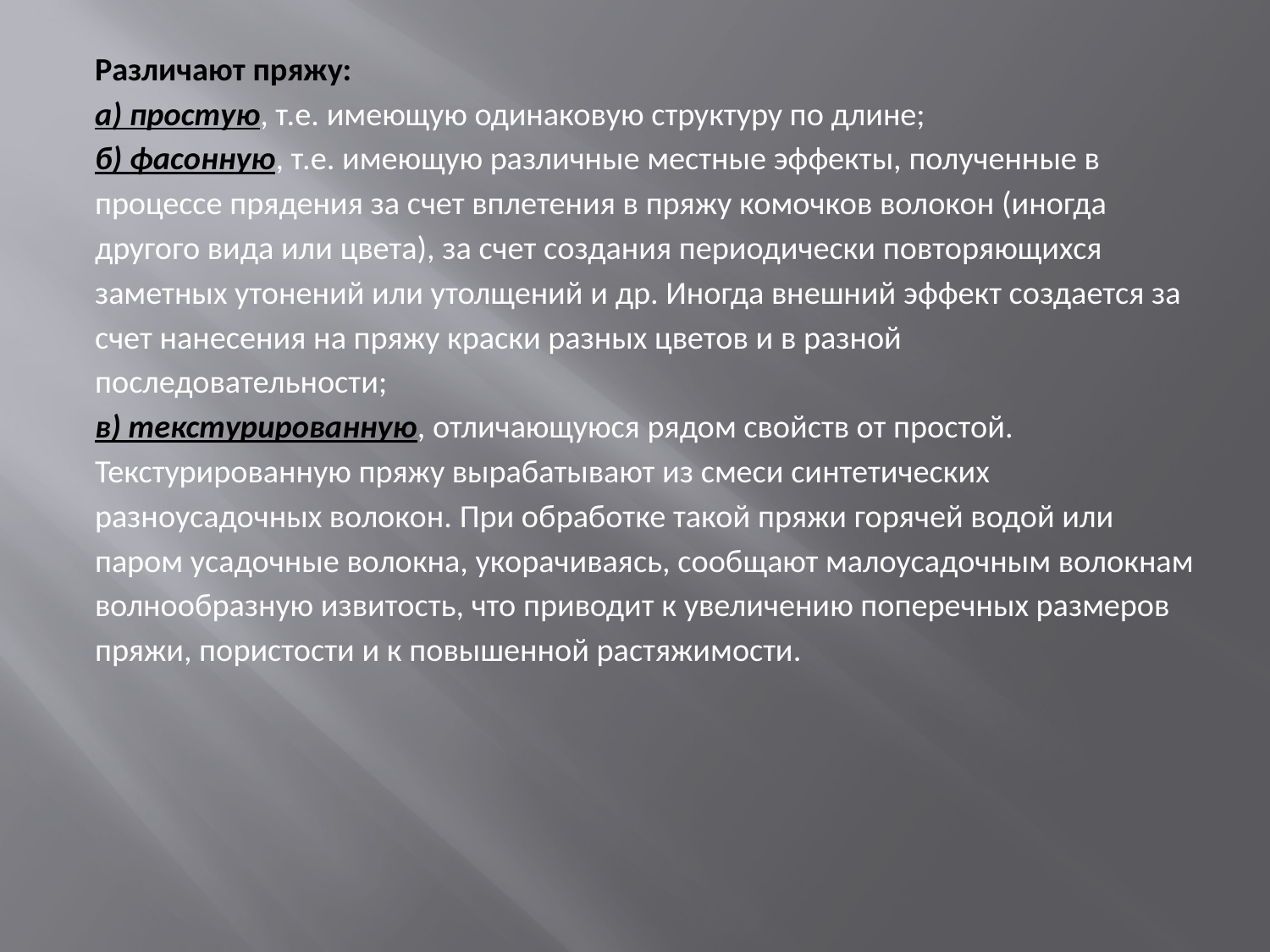

Различают пряжу:
а) простую, т.е. имеющую одинаковую структуру по длине;
б) фасонную, т.е. имеющую различные местные эффекты, полученные в процессе прядения за счет вплетения в пряжу комочков волокон (иногда другого вида или цвета), за счет создания периодически повторяющихся заметных утонений или утолщений и др. Иногда внешний эффект создается за счет нанесения на пряжу краски разных цветов и в разной последовательности;
в) текстурированную, отличающуюся рядом свойств от простой. Текстурированную пряжу вырабатывают из смеси синтетических разноусадочных волокон. При обработке такой пряжи горячей водой или паром усадочные волокна, укорачиваясь, сообщают малоусадочным волокнам волнообразную извитость, что приводит к увеличению поперечных размеров пряжи, пористости и к повышенной растяжимости.